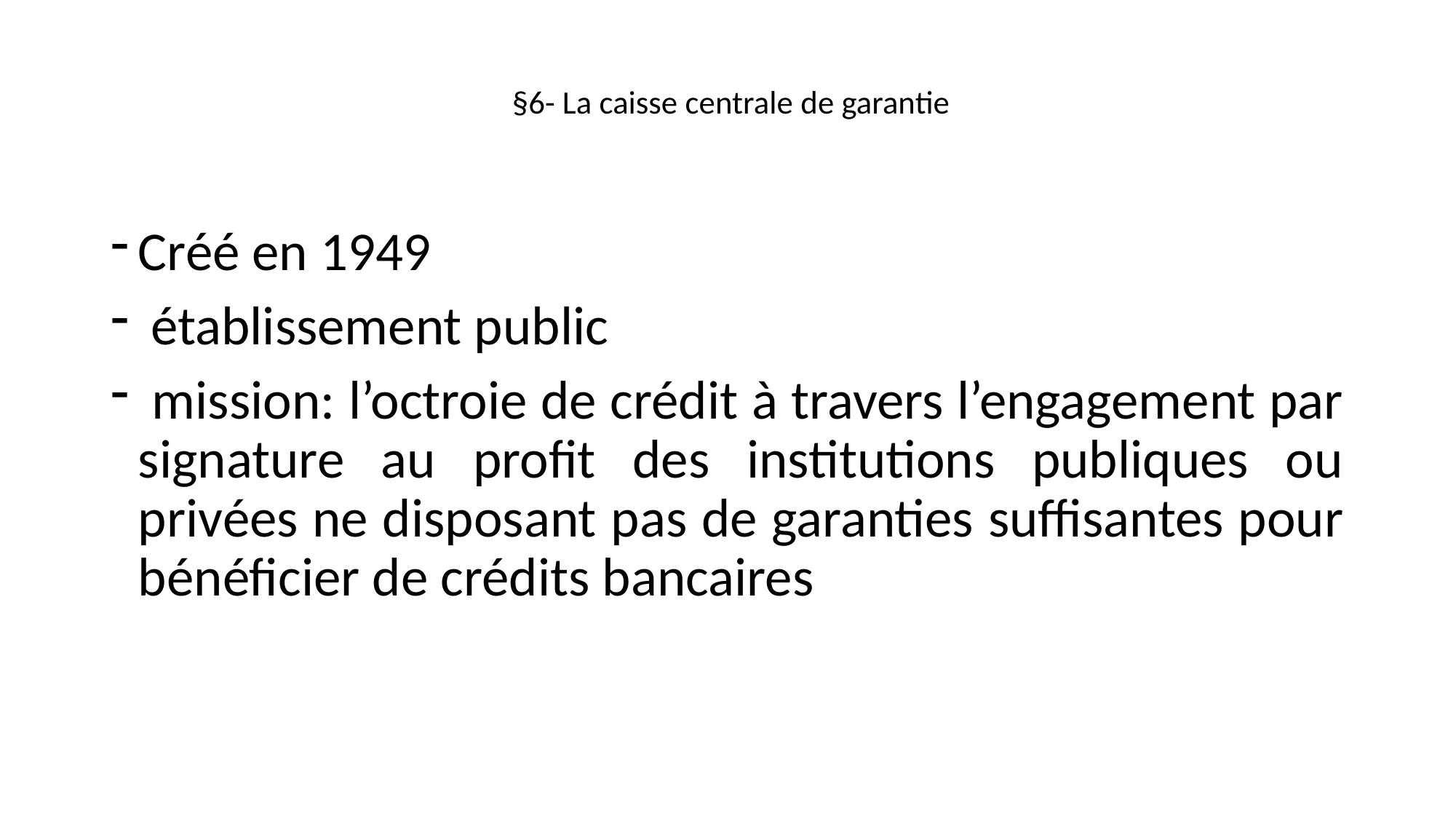

# §6- La caisse centrale de garantie
Créé en 1949
 établissement public
 mission: l’octroie de crédit à travers l’engagement par signature au profit des institutions publiques ou privées ne disposant pas de garanties suffisantes pour bénéficier de crédits bancaires